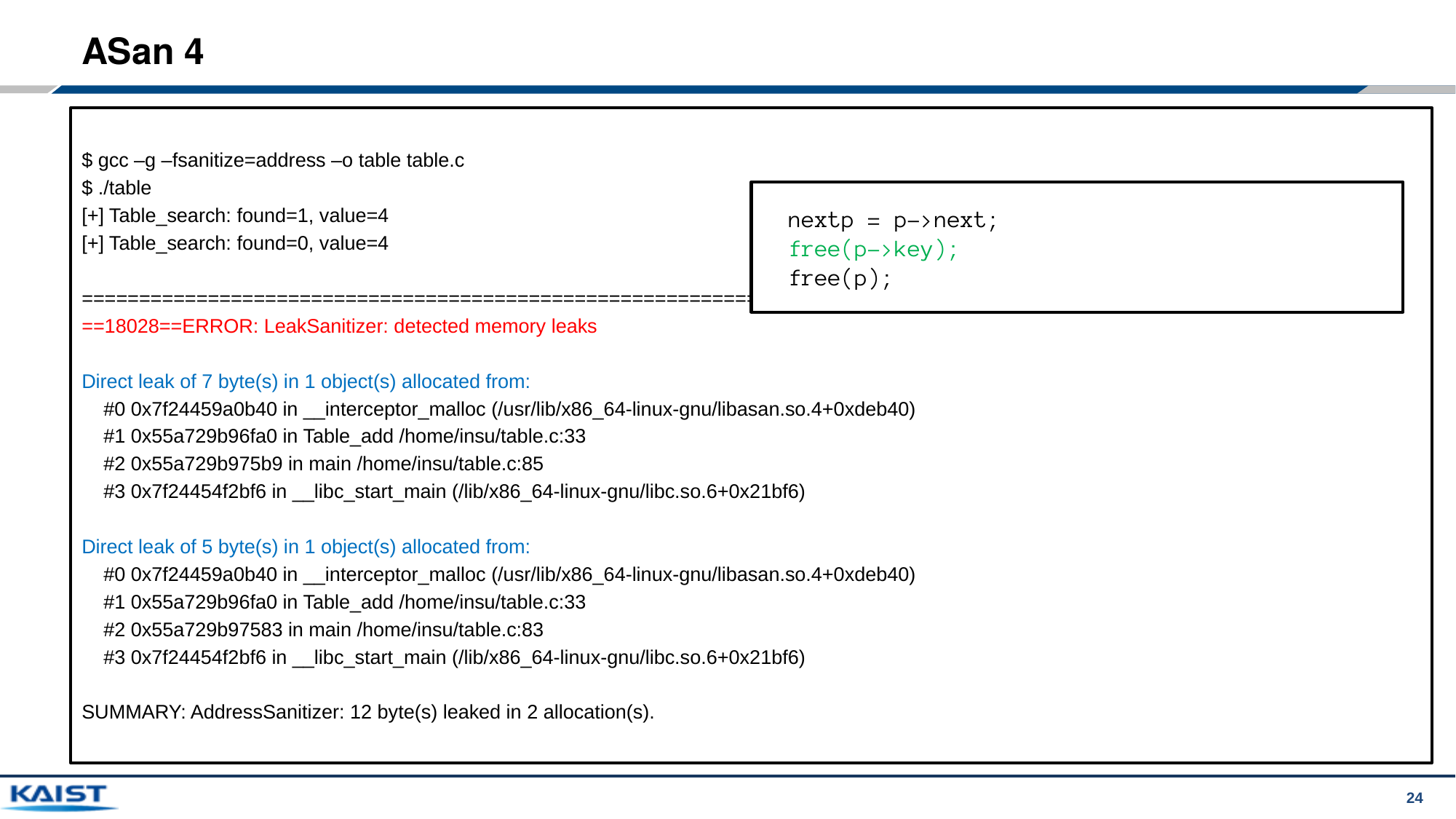

# ASan 4
$ gcc –g –fsanitize=address –o table table.c
$ ./table
[+] Table_search: found=1, value=4
[+] Table_search: found=0, value=4

=================================================================
==18028==ERROR: LeakSanitizer: detected memory leaks

Direct leak of 7 byte(s) in 1 object(s) allocated from:
    #0 0x7f24459a0b40 in __interceptor_malloc (/usr/lib/x86_64-linux-gnu/libasan.so.4+0xdeb40)
    #1 0x55a729b96fa0 in Table_add /home/insu/table.c:33
    #2 0x55a729b975b9 in main /home/insu/table.c:85
    #3 0x7f24454f2bf6 in __libc_start_main (/lib/x86_64-linux-gnu/libc.so.6+0x21bf6)

Direct leak of 5 byte(s) in 1 object(s) allocated from:
    #0 0x7f24459a0b40 in __interceptor_malloc (/usr/lib/x86_64-linux-gnu/libasan.so.4+0xdeb40)
    #1 0x55a729b96fa0 in Table_add /home/insu/table.c:33
    #2 0x55a729b97583 in main /home/insu/table.c:83
    #3 0x7f24454f2bf6 in __libc_start_main (/lib/x86_64-linux-gnu/libc.so.6+0x21bf6)

SUMMARY: AddressSanitizer: 12 byte(s) leaked in 2 allocation(s).
  nextp = p->next;
  free(p->key);
  free(p);